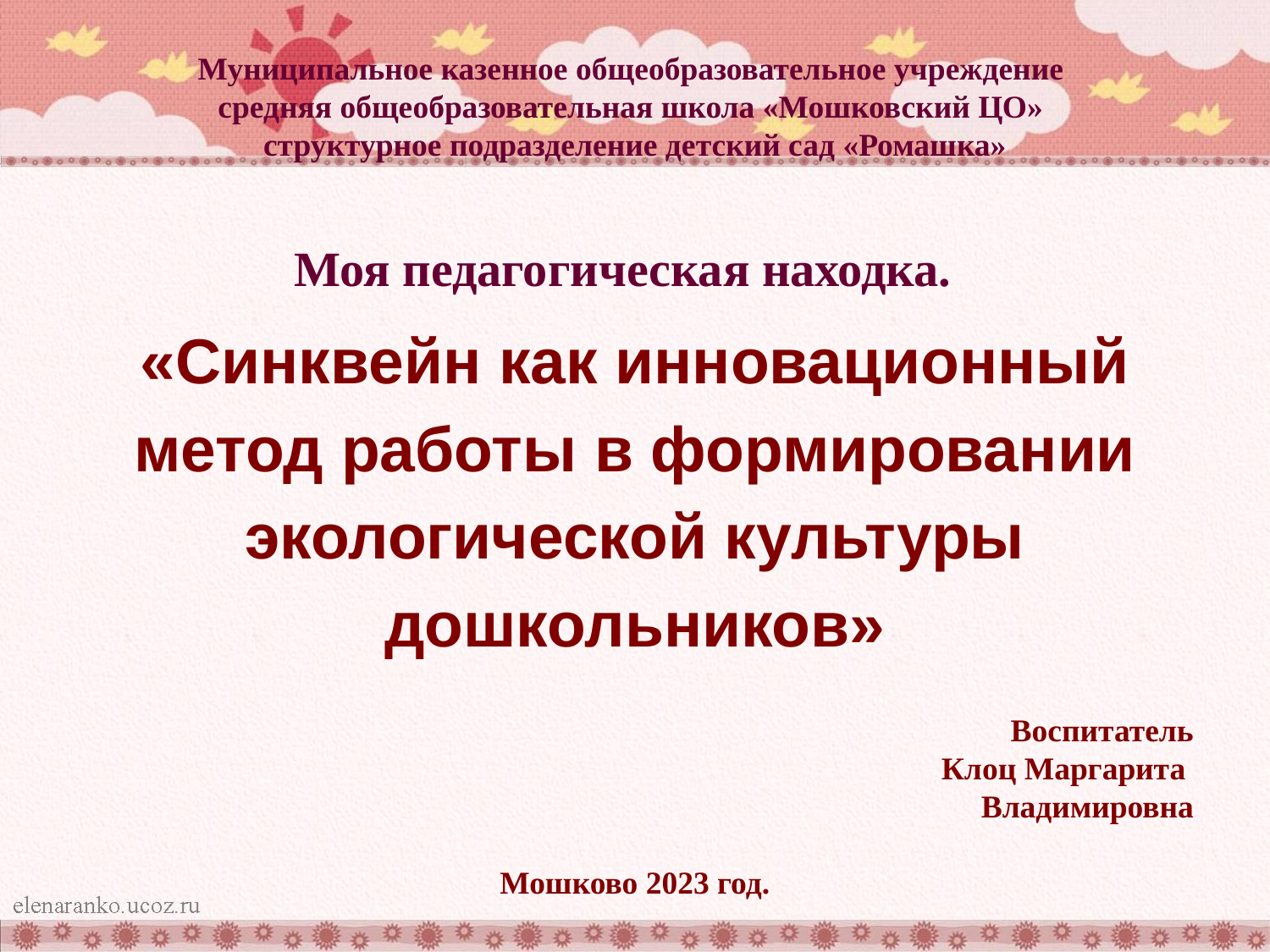

# Муниципальное казенное общеобразовательное учреждение средняя общеобразовательная школа «Мошковский ЦО» структурное подразделение детский сад «Ромашка»
Моя педагогическая находка.
«Синквейн как инновационный метод работы в формировании экологической культуры дошкольников»

Воспитатель
Клоц Маргарита
Владимировна

Мошково 2023 год.